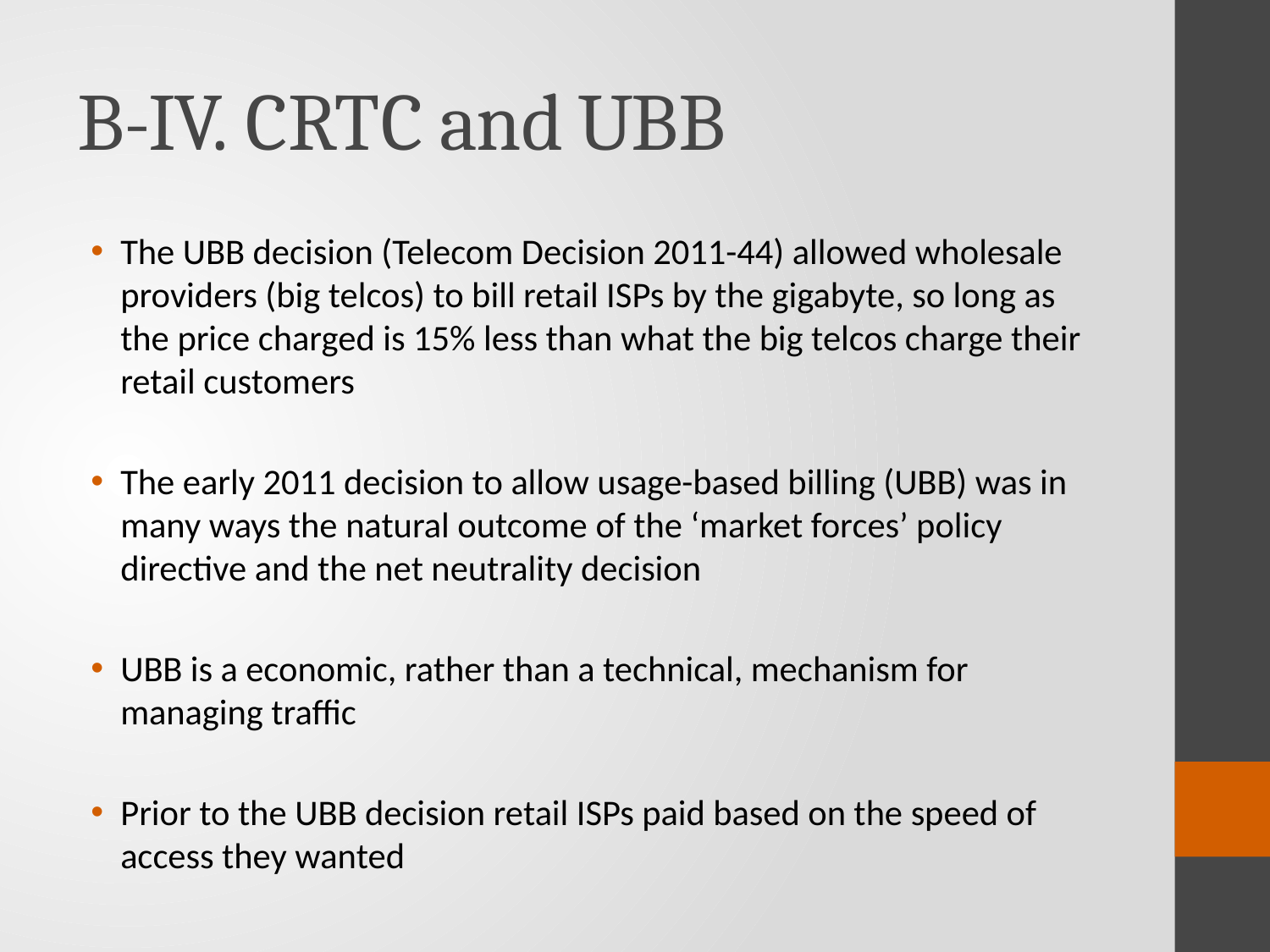

# B-IV. CRTC and UBB
The UBB decision (Telecom Decision 2011-44) allowed wholesale providers (big telcos) to bill retail ISPs by the gigabyte, so long as the price charged is 15% less than what the big telcos charge their retail customers

The early 2011 decision to allow usage-based billing (UBB) was in many ways the natural outcome of the ‘market forces’ policy directive and the net neutrality decision

UBB is a economic, rather than a technical, mechanism for managing traffic

Prior to the UBB decision retail ISPs paid based on the speed of access they wanted